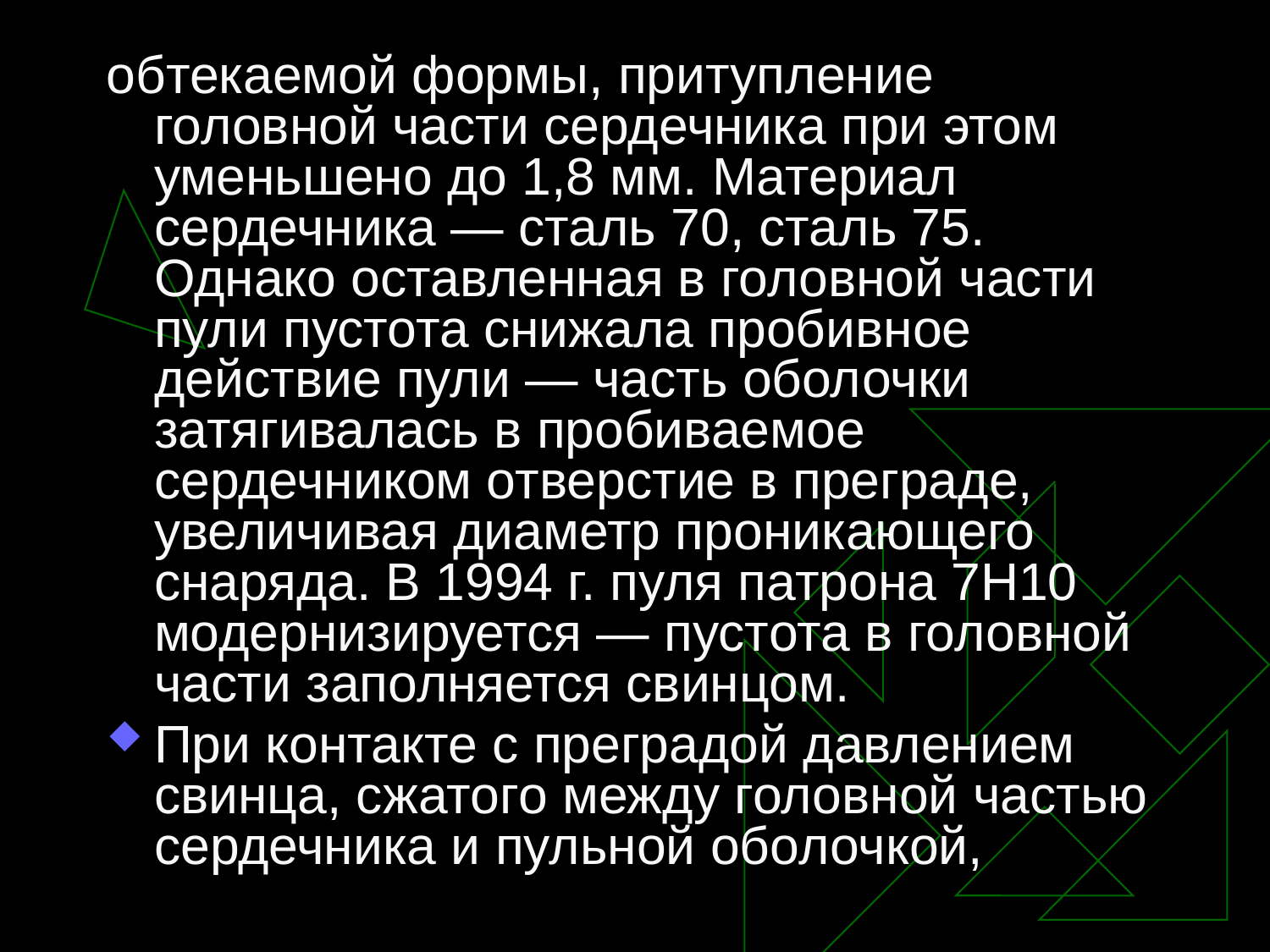

обтекаемой формы, притупление головной части сердечника при этом уменьшено до 1,8 мм. Материал сердечника — сталь 70, сталь 75. Однако оставленная в головной части пули пустота снижала пробивное действие пули — часть оболочки затягивалась в пробиваемое сердечником отверстие в преграде, увеличивая диаметр проникающего снаряда. В 1994 г. пуля патрона 7Н10 модернизируется — пустота в головной части заполняется свинцом.
При контакте с преградой давлением свинца, сжатого между головной частью сердечника и пульной оболочкой,